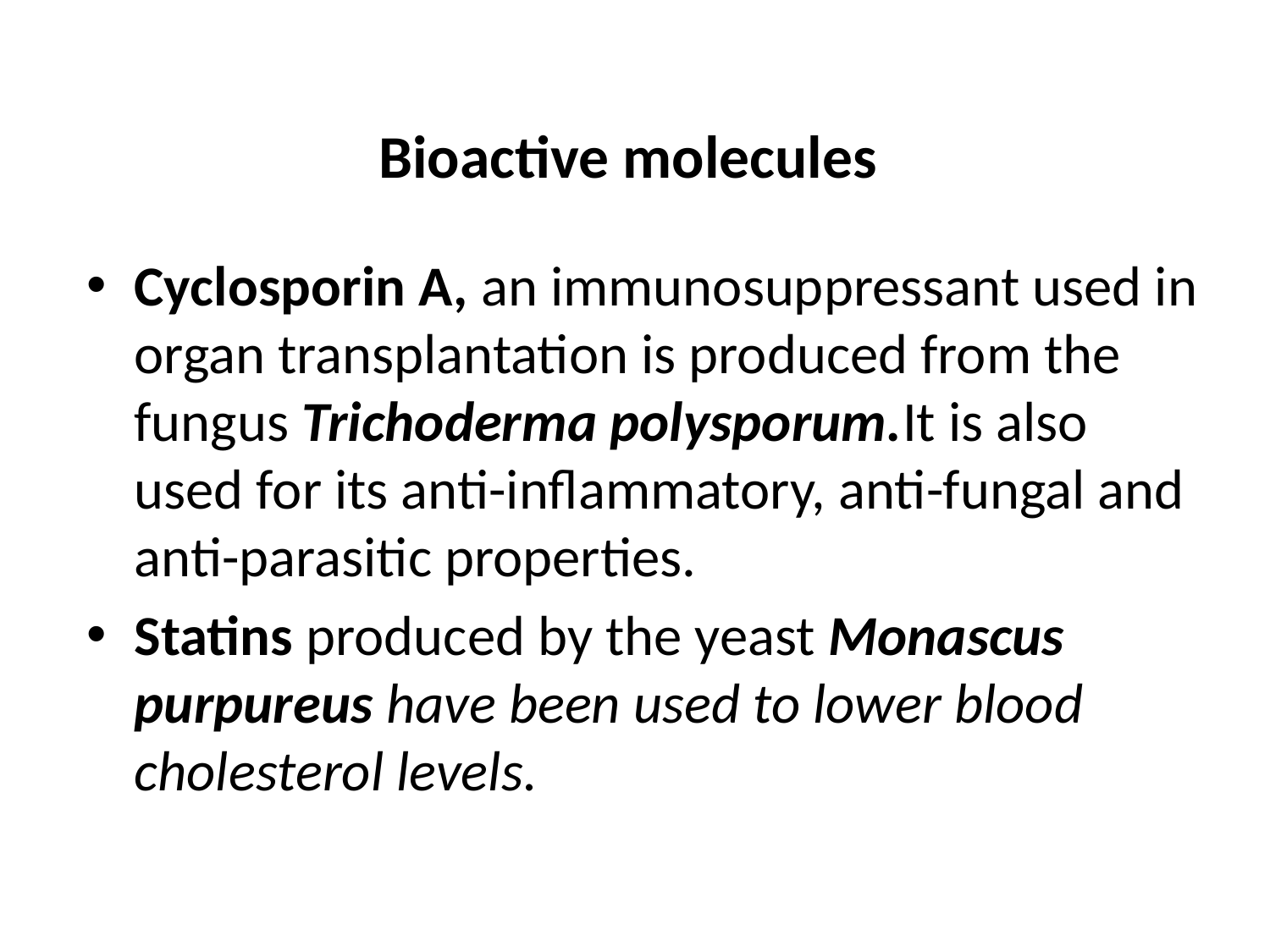

# Bioactive molecules
Cyclosporin A, an immunosuppressant used in organ transplantation is produced from the fungus Trichoderma polysporum.It is also used for its anti-inflammatory, anti-fungal and anti-parasitic properties.
Statins produced by the yeast Monascus purpureus have been used to lower blood cholesterol levels.